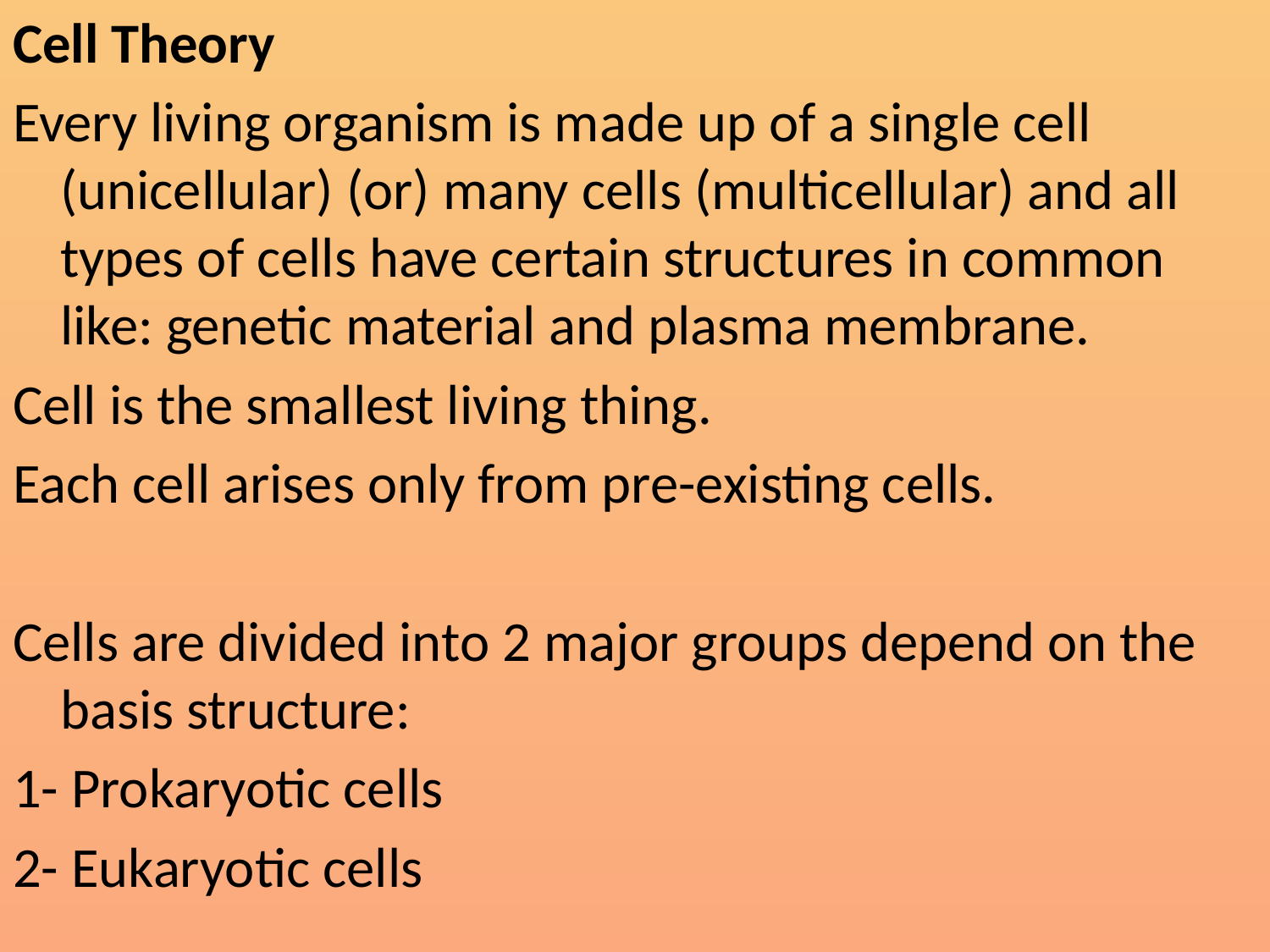

Cell Theory
Every living organism is made up of a single cell (unicellular) (or) many cells (multicellular) and all types of cells have certain structures in common like: genetic material and plasma membrane.
Cell is the smallest living thing.
Each cell arises only from pre-existing cells.

Cells are divided into 2 major groups depend on the basis structure:
1- Prokaryotic cells
2- Eukaryotic cells

#